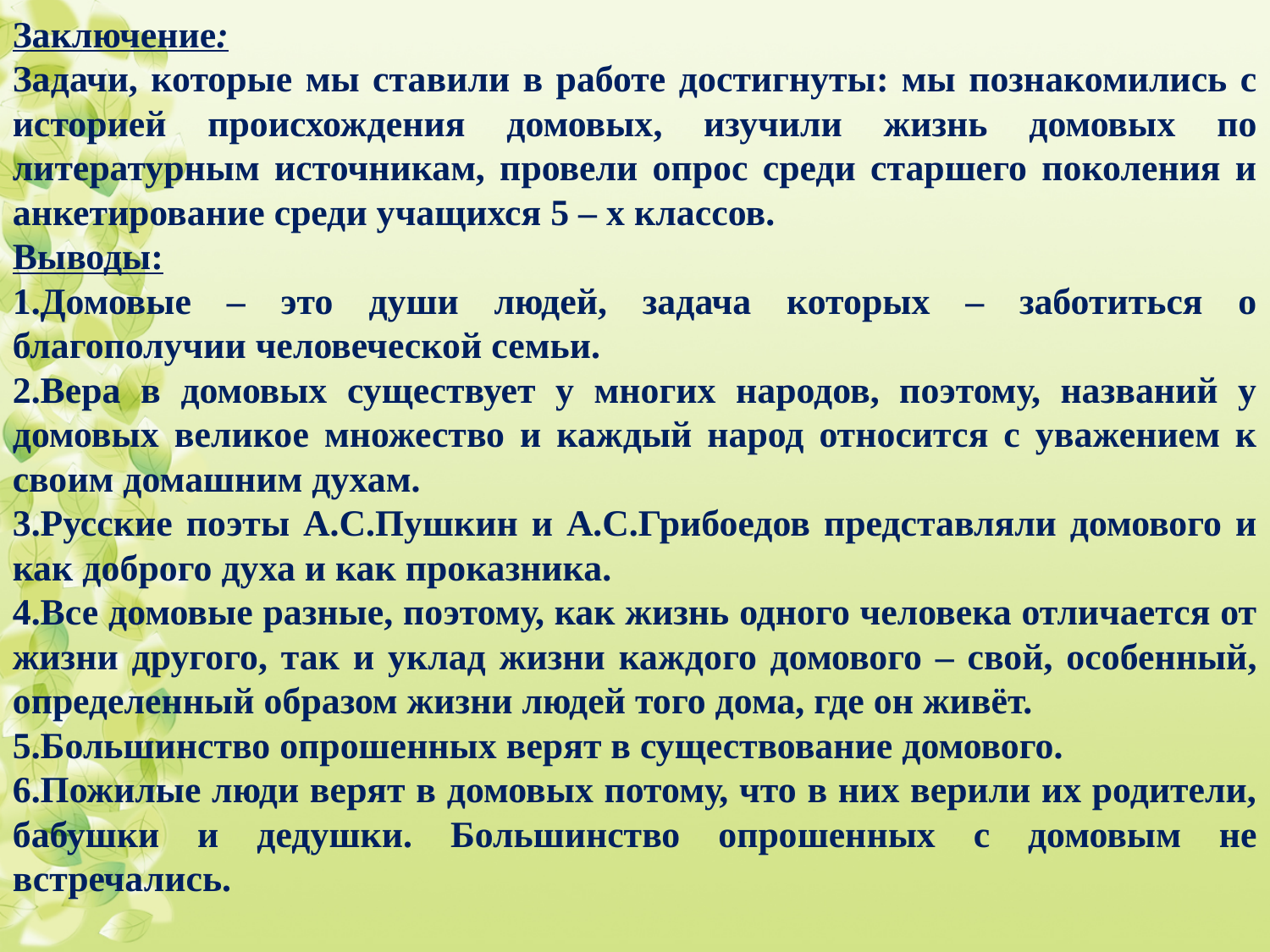

Заключение:
Задачи, которые мы ставили в работе достигнуты: мы познакомились с историей происхождения домовых, изучили жизнь домовых по литературным источникам, провели опрос среди старшего поколения и анкетирование среди учащихся 5 – х классов.
Выводы:
1.Домовые – это души людей, задача которых – заботиться о благополучии человеческой семьи.
2.Вера в домовых существует у многих народов, поэтому, названий у домовых великое множество и каждый народ относится с уважением к своим домашним духам.
3.Русские поэты А.С.Пушкин и А.С.Грибоедов представляли домового и как доброго духа и как проказника.
4.Все домовые разные, поэтому, как жизнь одного человека отличается от жизни другого, так и уклад жизни каждого домового – свой, особенный, определенный образом жизни людей того дома, где он живёт.
5.Большинство опрошенных верят в существование домового.
6.Пожилые люди верят в домовых потому, что в них верили их родители, бабушки и дедушки. Большинство опрошенных с домовым не встречались.